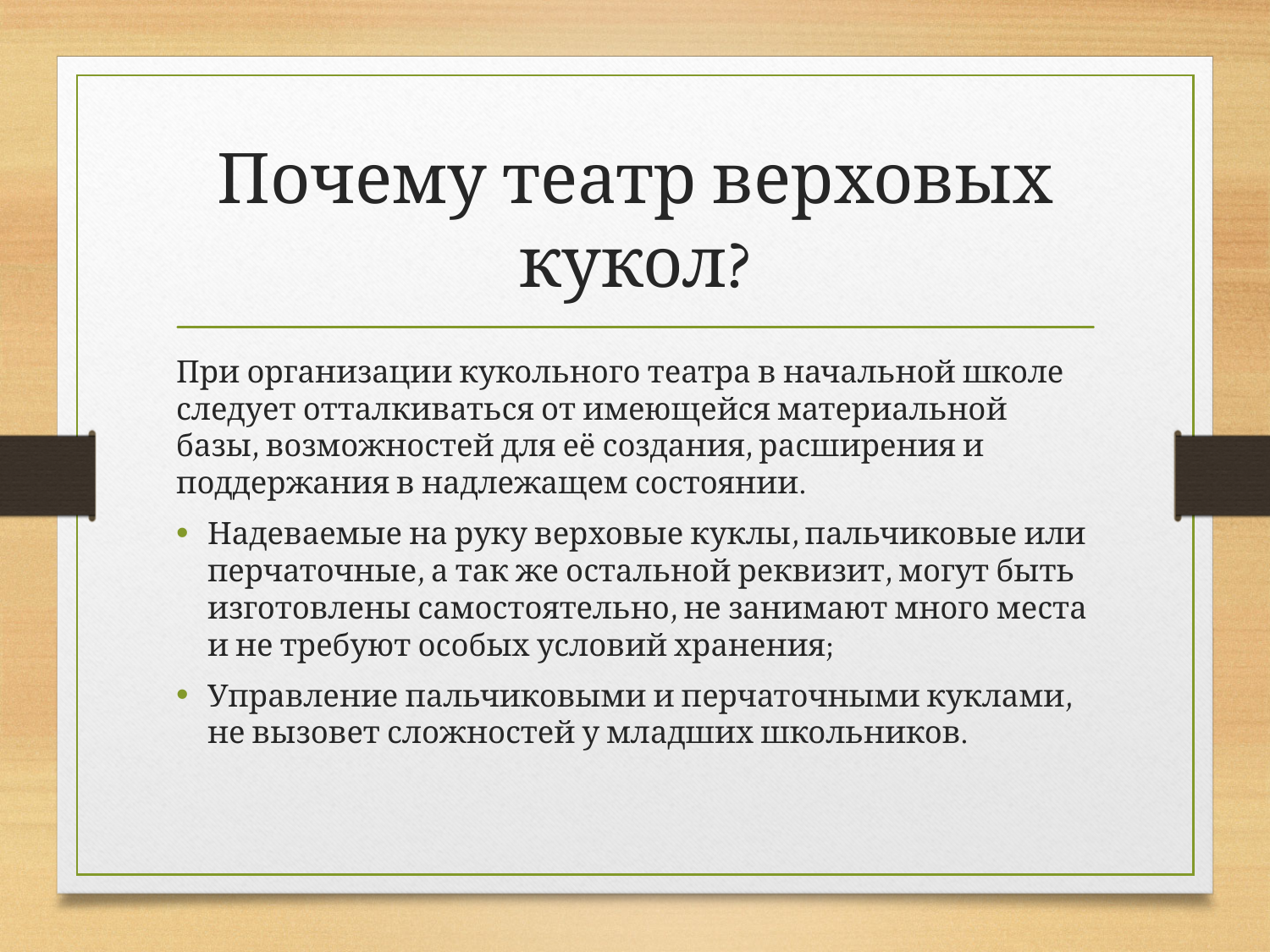

# Почему театр верховых кукол?
При организации кукольного театра в начальной школе следует отталкиваться от имеющейся материальной базы, возможностей для её создания, расширения и поддержания в надлежащем состоянии.
Надеваемые на руку верховые куклы, пальчиковые или перчаточные, а так же остальной реквизит, могут быть изготовлены самостоятельно, не занимают много места и не требуют особых условий хранения;
Управление пальчиковыми и перчаточными куклами, не вызовет сложностей у младших школьников.